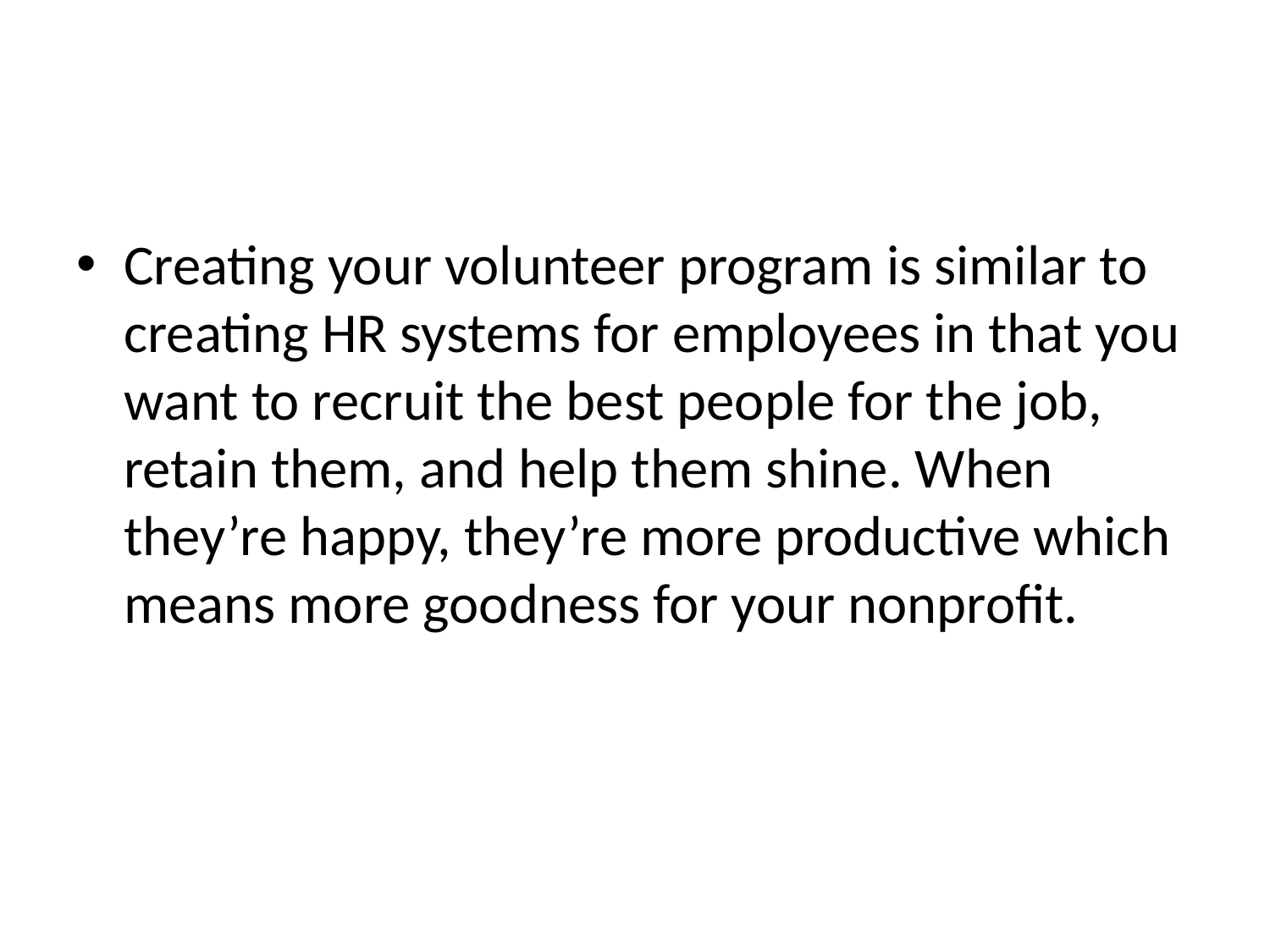

#
Creating your volunteer program is similar to creating HR systems for employees in that you want to recruit the best people for the job, retain them, and help them shine. When they’re happy, they’re more productive which means more goodness for your nonprofit.